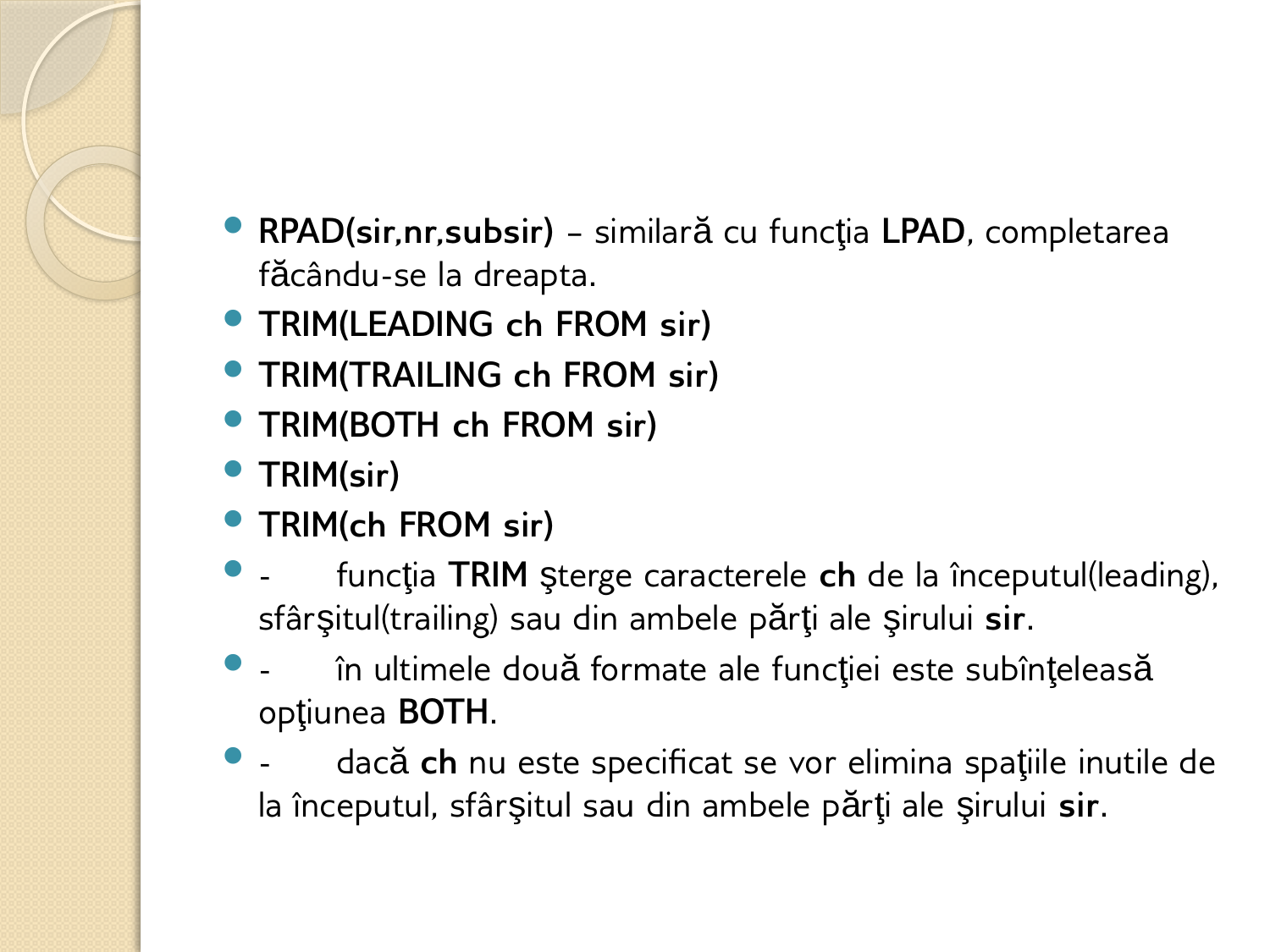

#
RPAD(sir,nr,subsir) – similară cu funcţia LPAD, completarea făcându-se la dreapta.
TRIM(LEADING ch FROM sir)
TRIM(TRAILING ch FROM sir)
TRIM(BOTH ch FROM sir)
TRIM(sir)
TRIM(ch FROM sir)
-      funcţia TRIM şterge caracterele ch de la începutul(leading), sfârşitul(trailing) sau din ambele părţi ale şirului sir.
-      în ultimele două formate ale funcţiei este subînţeleasă opţiunea BOTH.
-      dacă ch nu este specificat se vor elimina spaţiile inutile de la începutul, sfârşitul sau din ambele părţi ale şirului sir.